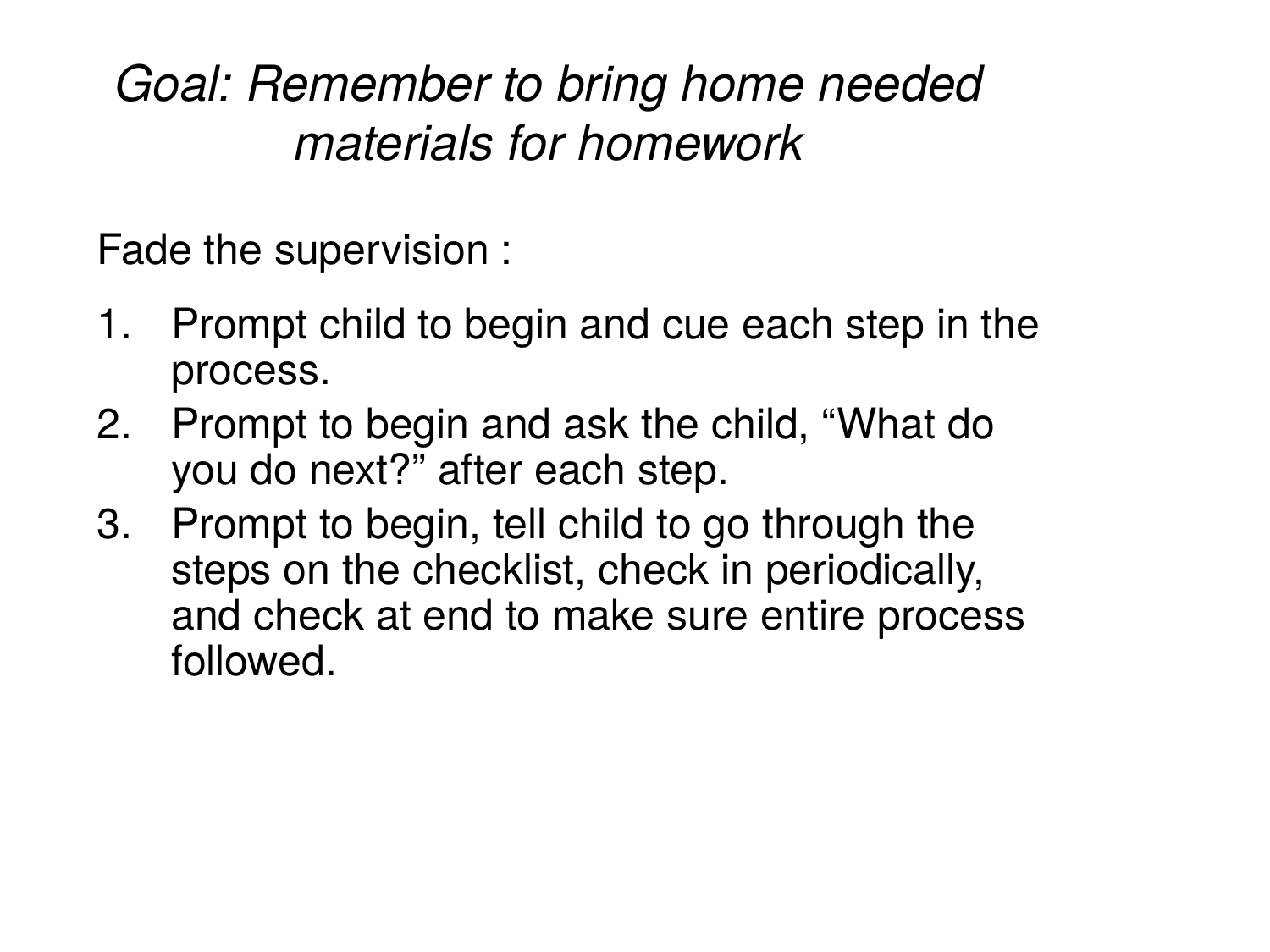

# Goal: Remember to bring home needed materials for homework
Fade the supervision :

Prompt child to begin and cue each step in the process.
Prompt to begin and ask the child, “What do you do next?” after each step.
Prompt to begin, tell child to go through the steps on the checklist, check in periodically, and check at end to make sure entire process followed.